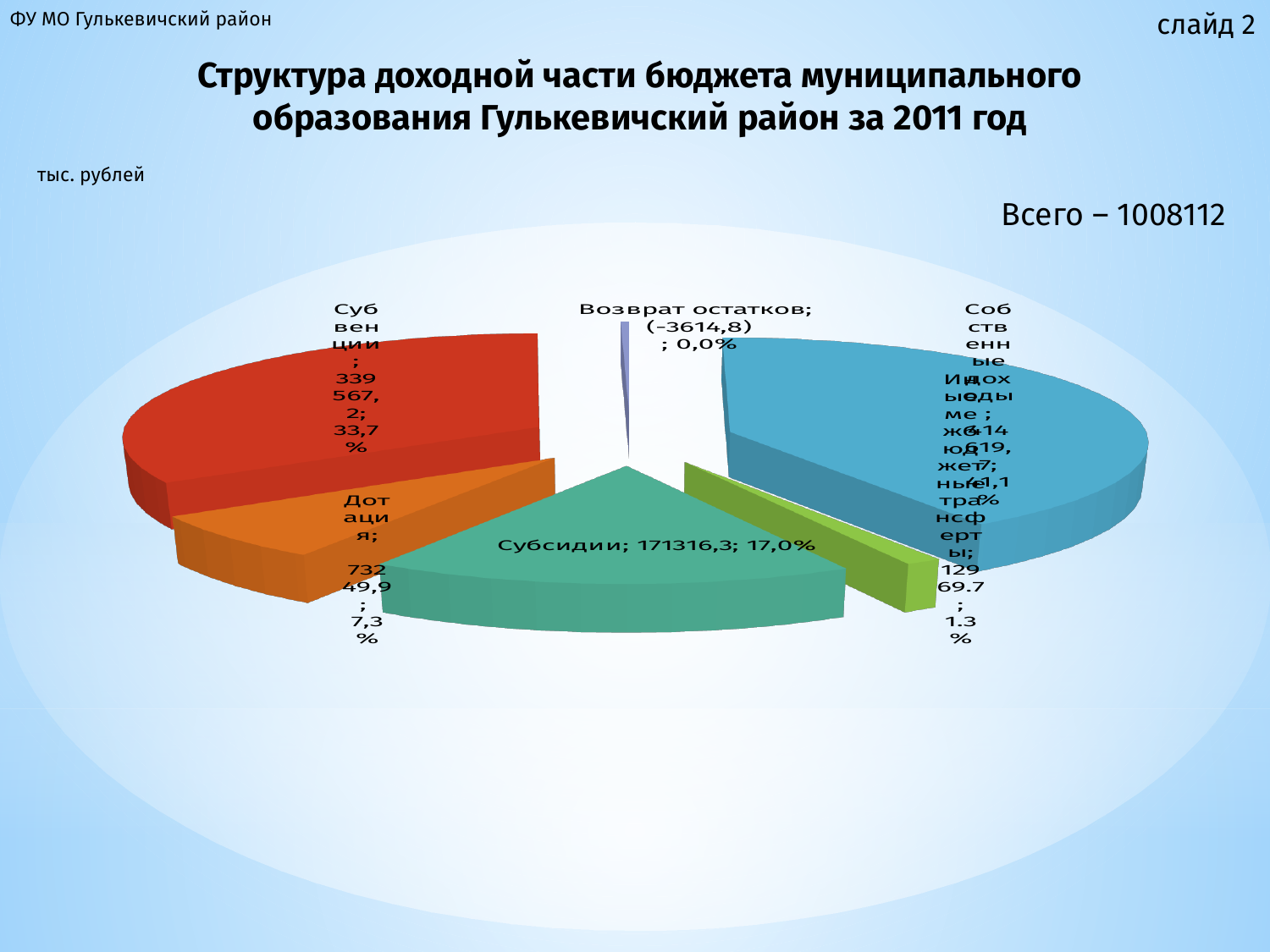

слайд 2
ФУ МО Гулькевичский район
# Структура доходной части бюджета муниципального образования Гулькевичский район за 2011 год
тыс. рублей
Всего – 1008112

[unsupported chart]